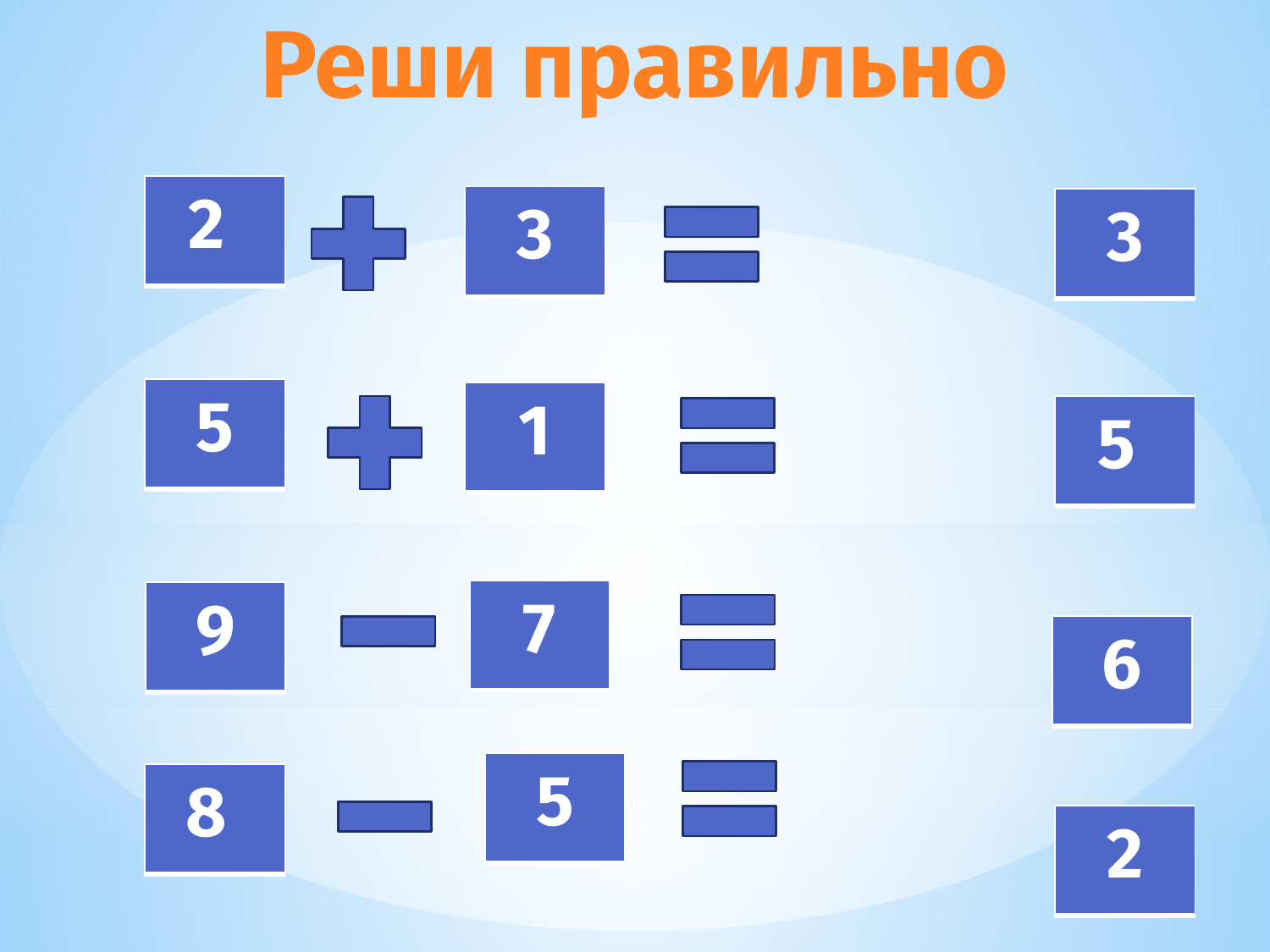

Реши правильно
| 2 |
| --- |

| 3 |
| --- |
| 3 |
| --- |

| 5 |
| --- |

| 1 |
| --- |
| 5 |
| --- |

| 7 |
| --- |
| 9 |
| --- |
| 6 |
| --- |

| 5 |
| --- |
| 8 |
| --- |
| 2 |
| --- |